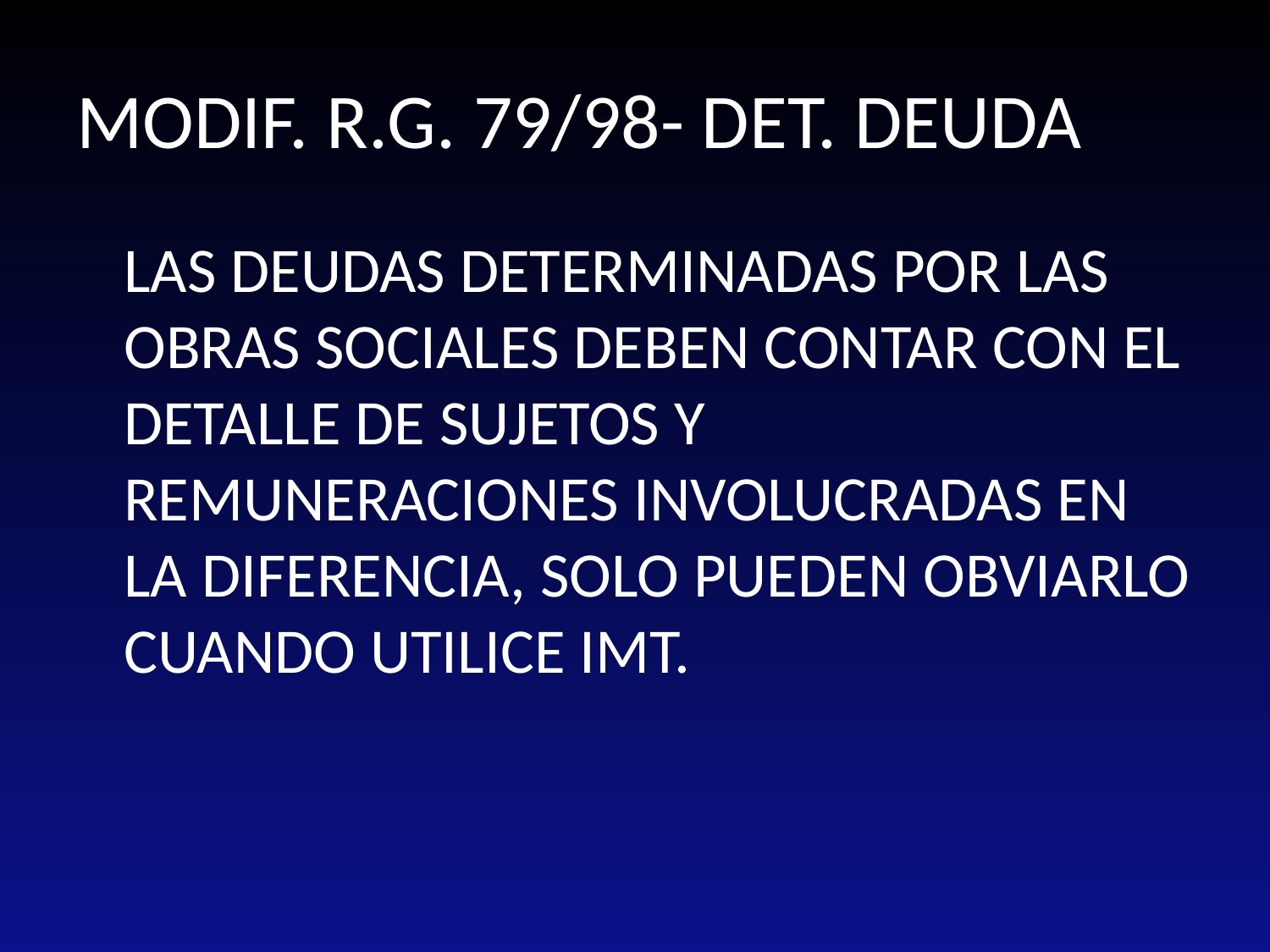

# MODIF. R.G. 79/98- DET. DEUDA
 	LAS DEUDAS DETERMINADAS POR LAS OBRAS SOCIALES DEBEN CONTAR CON EL DETALLE DE SUJETOS Y REMUNERACIONES INVOLUCRADAS EN LA DIFERENCIA, SOLO PUEDEN OBVIARLO CUANDO UTILICE IMT.